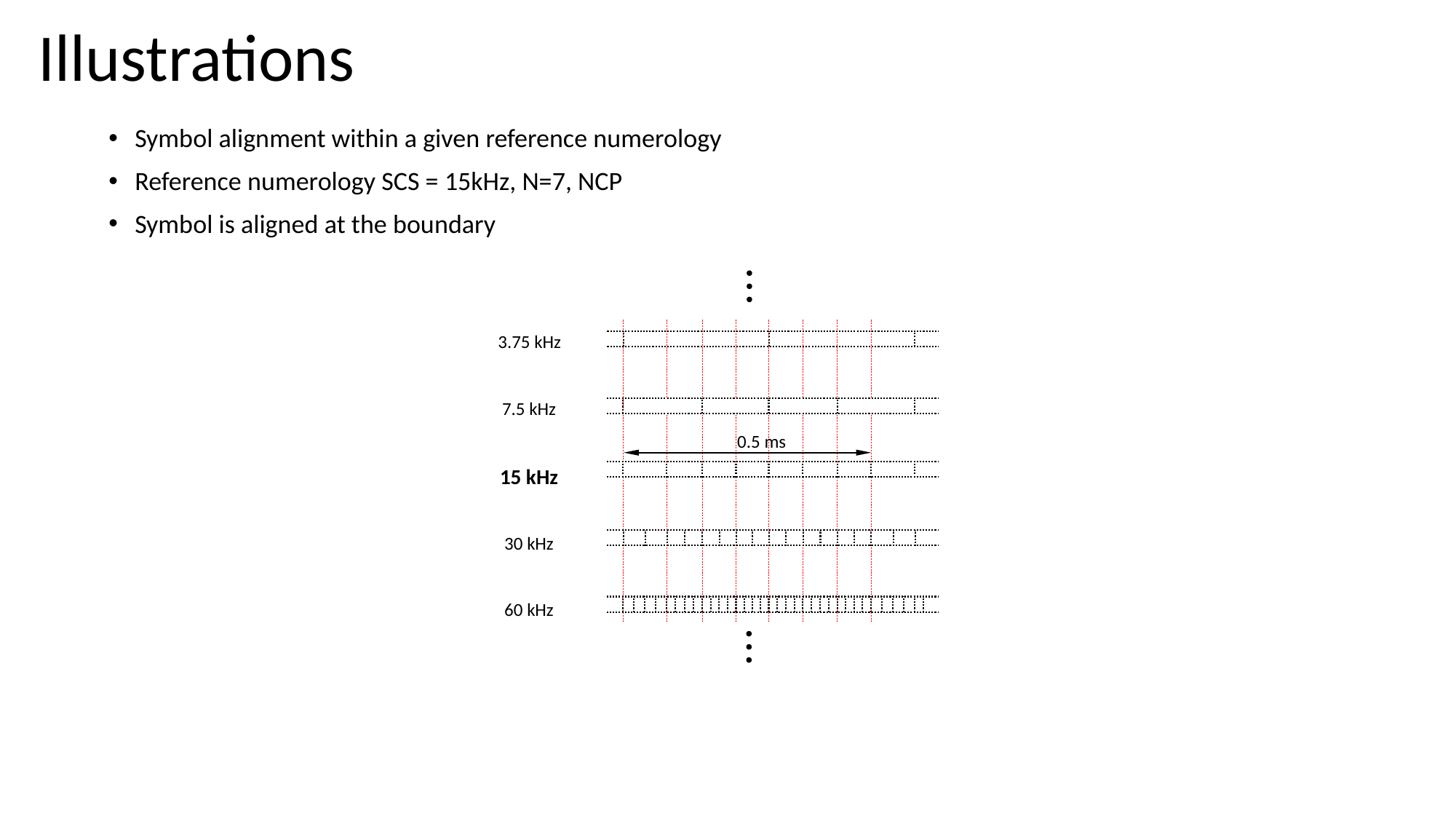

# Illustrations
Symbol alignment within a given reference numerology
Reference numerology SCS = 15kHz, N=7, NCP
Symbol is aligned at the boundary

3.75 kHz
7.5 kHz

0.5 ms
15 kHz

30 kHz

60 kHz